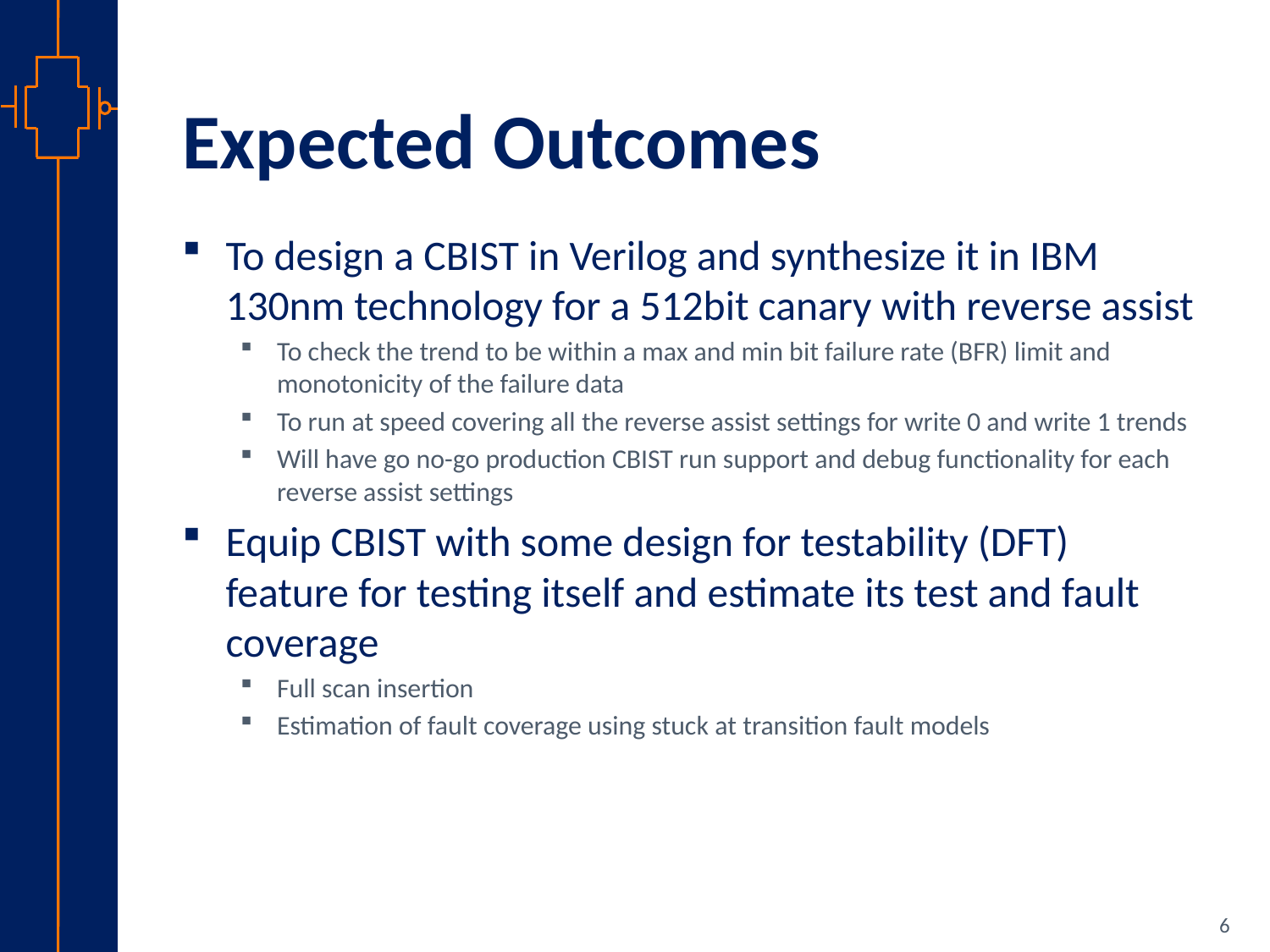

# Expected Outcomes
To design a CBIST in Verilog and synthesize it in IBM 130nm technology for a 512bit canary with reverse assist
To check the trend to be within a max and min bit failure rate (BFR) limit and monotonicity of the failure data
To run at speed covering all the reverse assist settings for write 0 and write 1 trends
Will have go no-go production CBIST run support and debug functionality for each reverse assist settings
Equip CBIST with some design for testability (DFT) feature for testing itself and estimate its test and fault coverage
Full scan insertion
Estimation of fault coverage using stuck at transition fault models

6